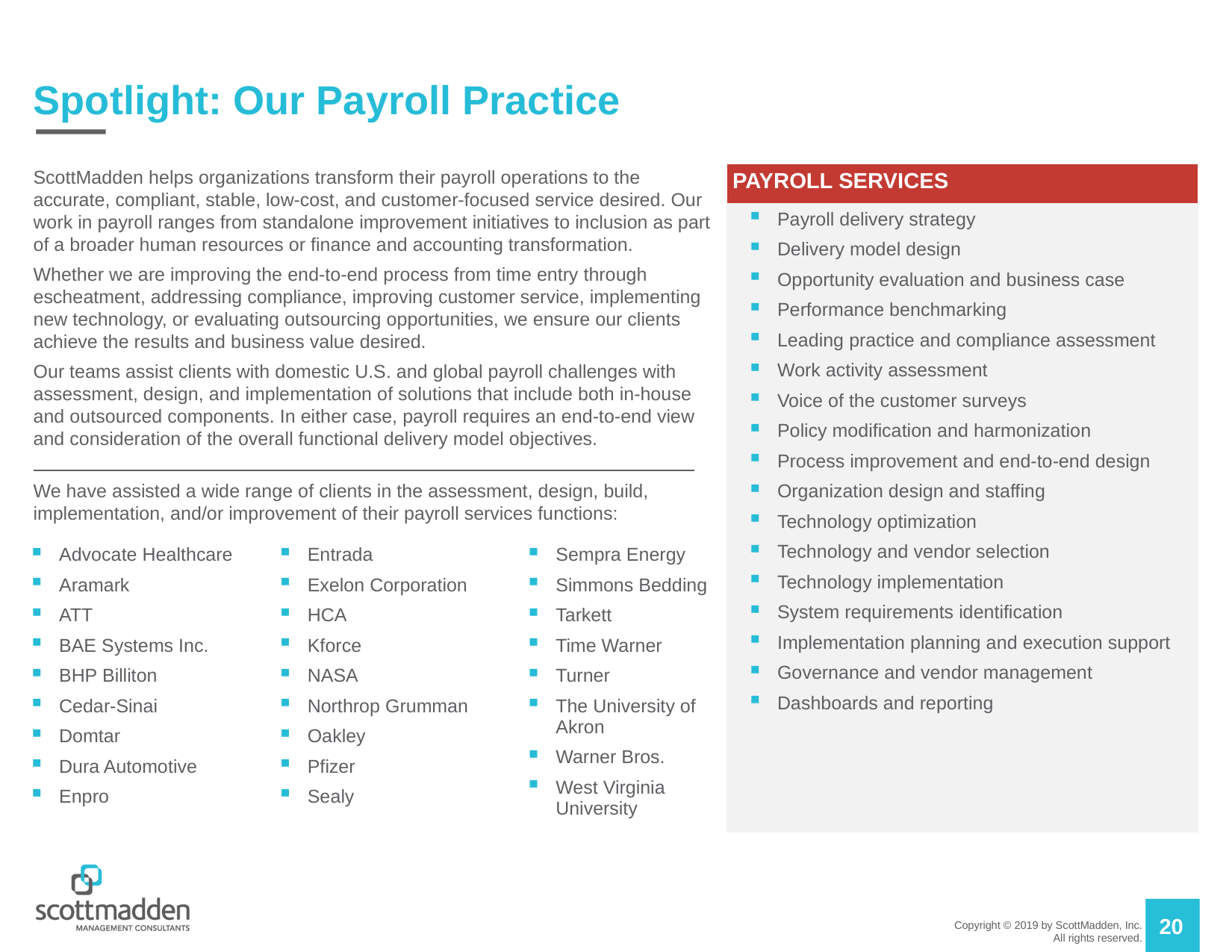

# Spotlight: Our Payroll Practice
| PAYROLL SERVICES |
| --- |
| Payroll delivery strategy Delivery model design Opportunity evaluation and business case Performance benchmarking Leading practice and compliance assessment Work activity assessment Voice of the customer surveys Policy modification and harmonization Process improvement and end-to-end design Organization design and staffing Technology optimization Technology and vendor selection Technology implementation System requirements identification Implementation planning and execution support Governance and vendor management Dashboards and reporting |
ScottMadden helps organizations transform their payroll operations to the accurate, compliant, stable, low-cost, and customer-focused service desired. Our work in payroll ranges from standalone improvement initiatives to inclusion as part of a broader human resources or finance and accounting transformation.
Whether we are improving the end-to-end process from time entry through escheatment, addressing compliance, improving customer service, implementing new technology, or evaluating outsourcing opportunities, we ensure our clients achieve the results and business value desired.
Our teams assist clients with domestic U.S. and global payroll challenges with assessment, design, and implementation of solutions that include both in-house and outsourced components. In either case, payroll requires an end-to-end view and consideration of the overall functional delivery model objectives.
We have assisted a wide range of clients in the assessment, design, build, implementation, and/or improvement of their payroll services functions:

| Advocate Healthcare Aramark ATT BAE Systems Inc. BHP Billiton Cedar-Sinai Domtar Dura Automotive Enpro | Entrada Exelon Corporation HCA Kforce NASA Northrop Grumman Oakley Pfizer Sealy | Sempra Energy Simmons Bedding Tarkett Time Warner Turner The University of Akron Warner Bros. West Virginia University |
| --- | --- | --- |
20